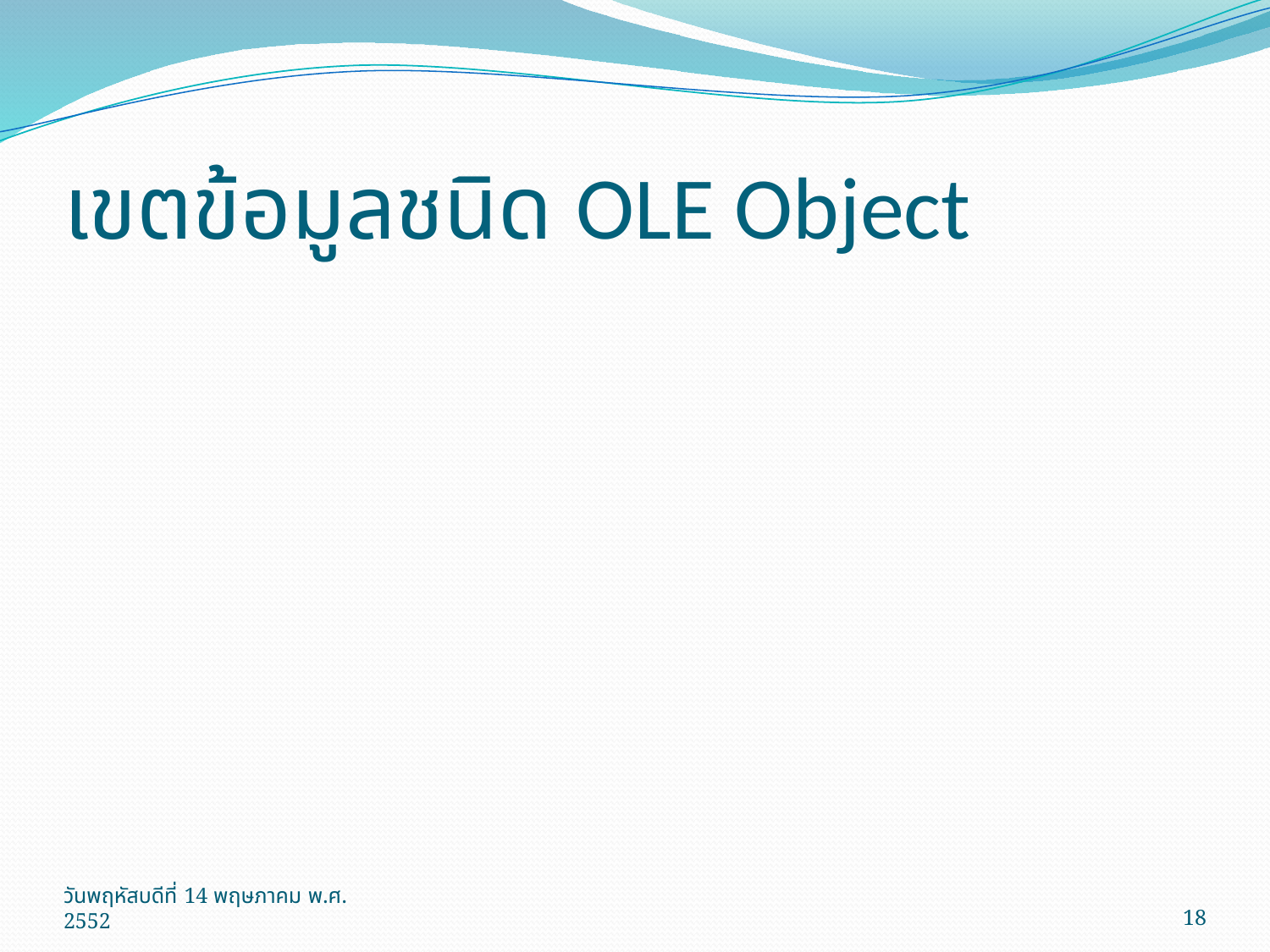

# เขตข้อมูลชนิด OLE Object

วันพฤหัสบดีที่ 14 พฤษภาคม พ.ศ. 2552
18